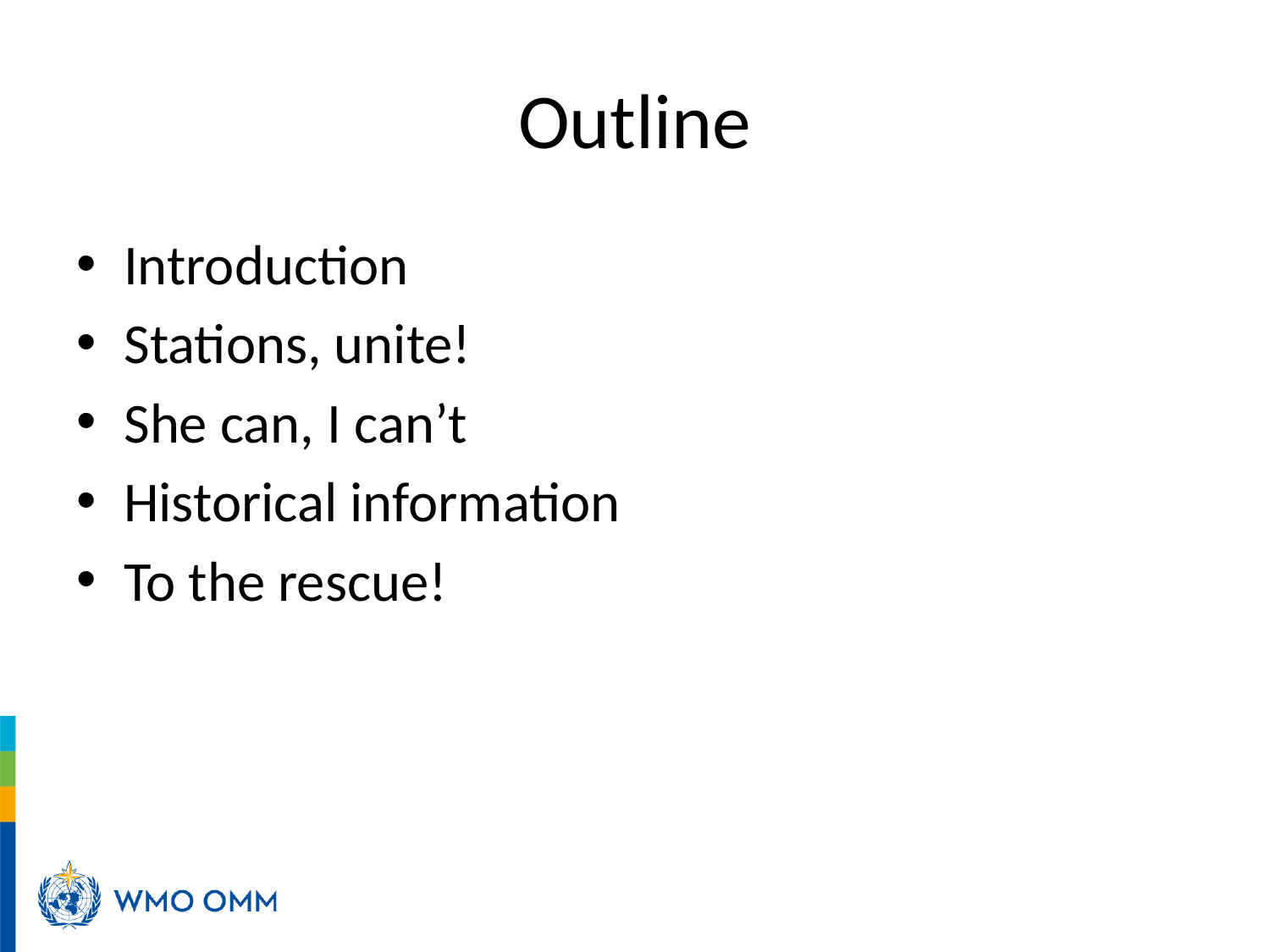

# Outline
Introduction
Stations, unite!
She can, I can’t
Historical information
To the rescue!